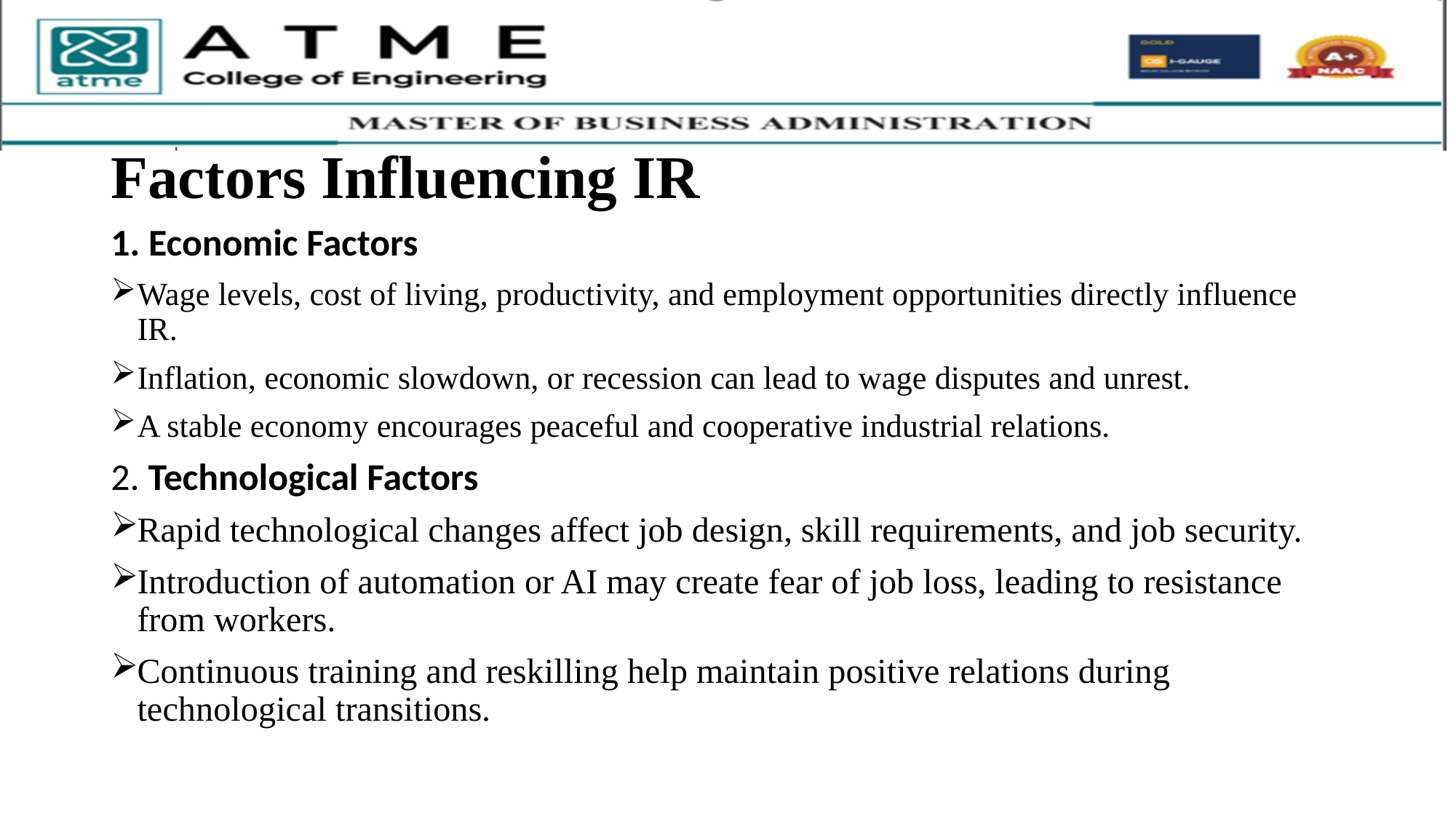

# Factors Influencing IR
1. Economic Factors
Wage levels, cost of living, productivity, and employment opportunities directly influence IR.
Inflation, economic slowdown, or recession can lead to wage disputes and unrest.
A stable economy encourages peaceful and cooperative industrial relations.
2. Technological Factors
Rapid technological changes affect job design, skill requirements, and job security.
Introduction of automation or AI may create fear of job loss, leading to resistance from workers.
Continuous training and reskilling help maintain positive relations during technological transitions.